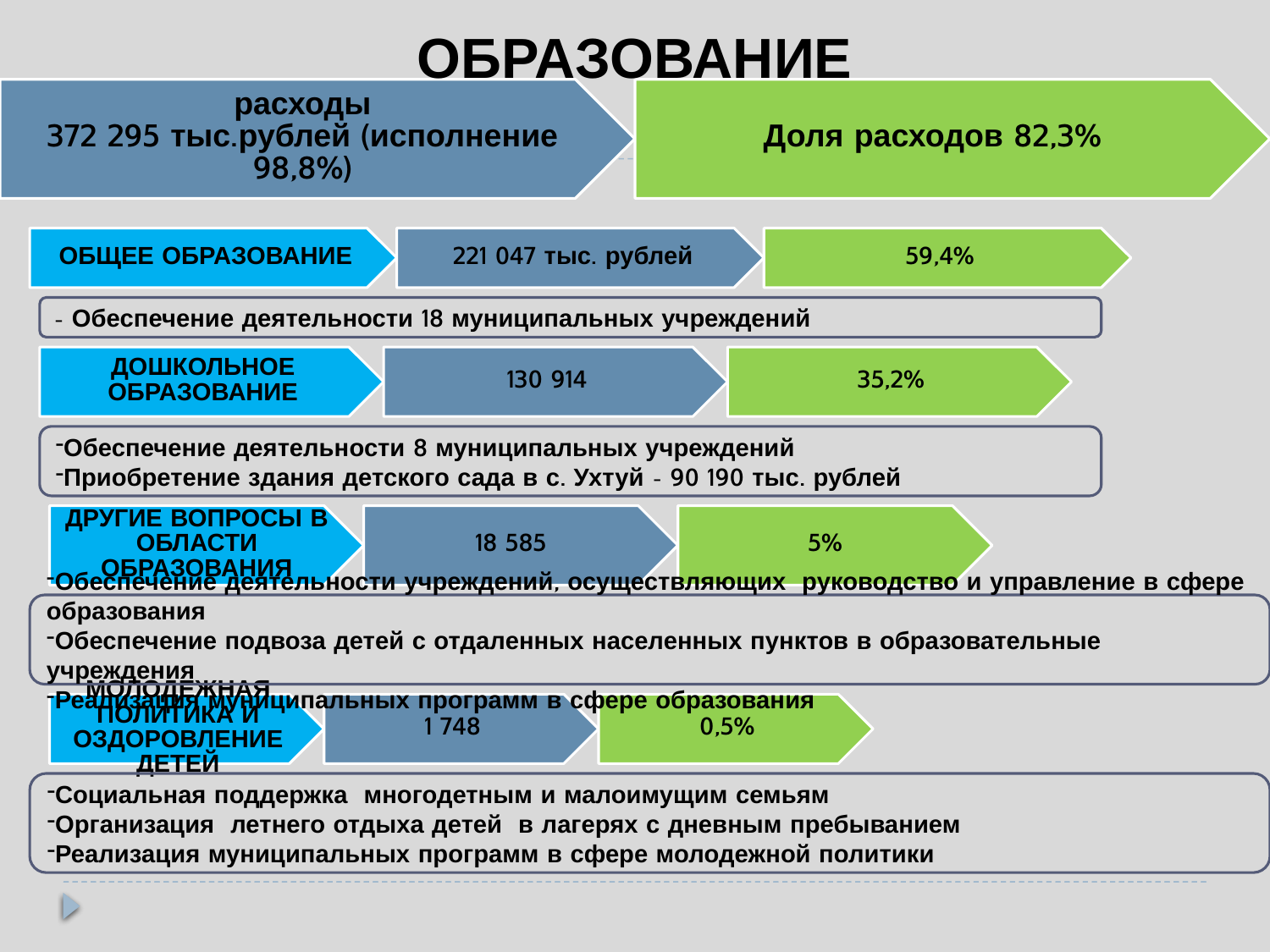

ОБРАЗОВАНИЕ
расходы
372 295 тыс.рублей (исполнение 98,8%)
Доля расходов 82,3%
ОБЩЕЕ ОБРАЗОВАНИЕ
221 047 тыс. рублей
59,4%
- Обеспечение деятельности 18 муниципальных учреждений
ДОШКОЛЬНОЕ ОБРАЗОВАНИЕ
130 914
35,2%
Обеспечение деятельности 8 муниципальных учреждений
Приобретение здания детского сада в с. Ухтуй - 90 190 тыс. рублей
18 585
5%
Обеспечение деятельности учреждений, осуществляющих  руководство и управление в сфере образования
Обеспечение подвоза детей с отдаленных населенных пунктов в образовательные учреждения
Реализация муниципальных программ в сфере образования
1 748
0,5%
Социальная поддержка  многодетным и малоимущим семьям
Организация  летнего отдыха детей  в лагерях с дневным пребыванием
Реализация муниципальных программ в сфере молодежной политики